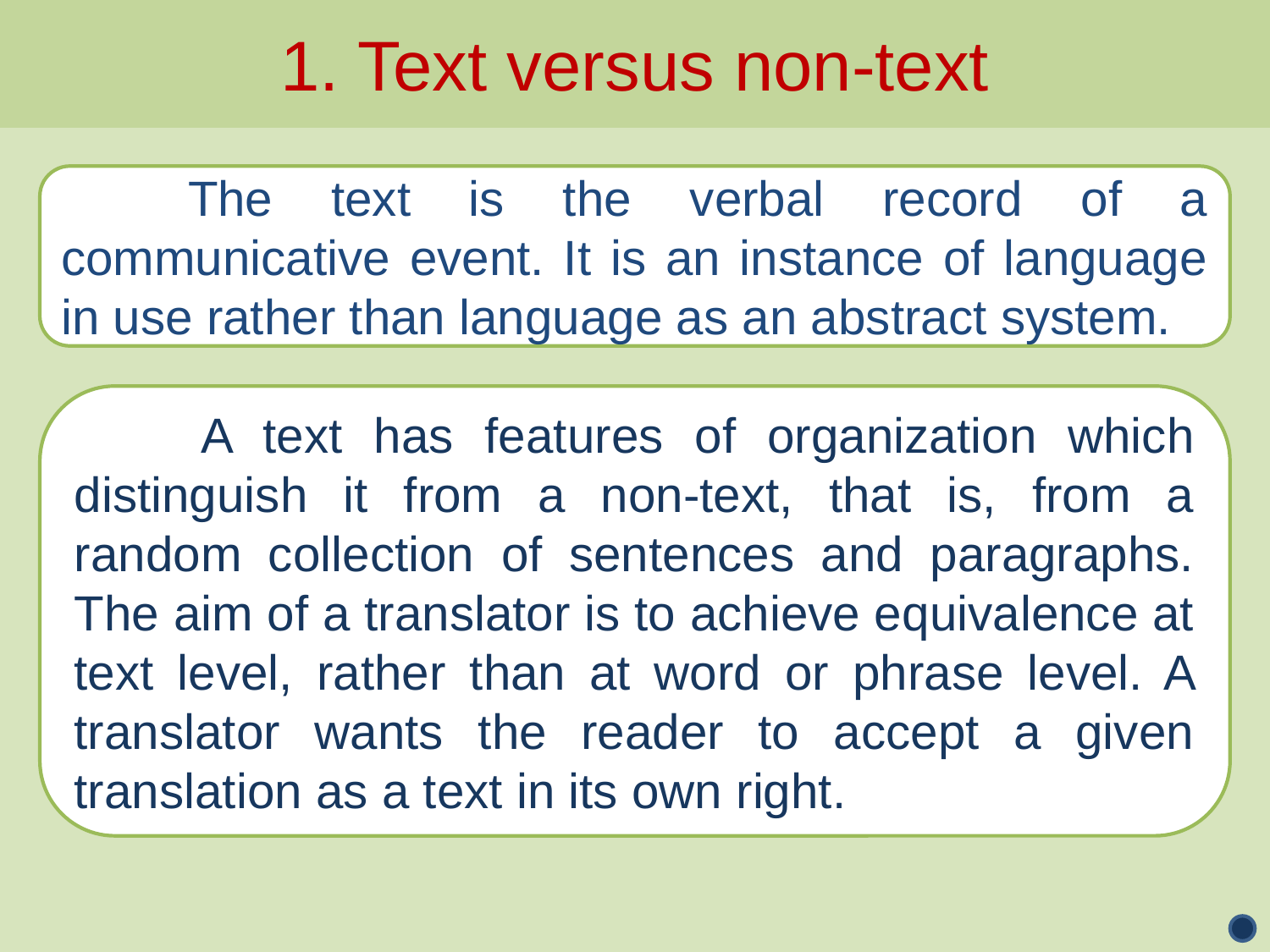

1. Text versus non-text
	The text is the verbal record of a communicative event. It is an instance of language in use rather than language as an abstract system.
	A text has features of organization which distinguish it from a non-text, that is, from a random collection of sentences and paragraphs. The aim of a translator is to achieve equivalence at text level, rather than at word or phrase level. A translator wants the reader to accept a given translation as a text in its own right.